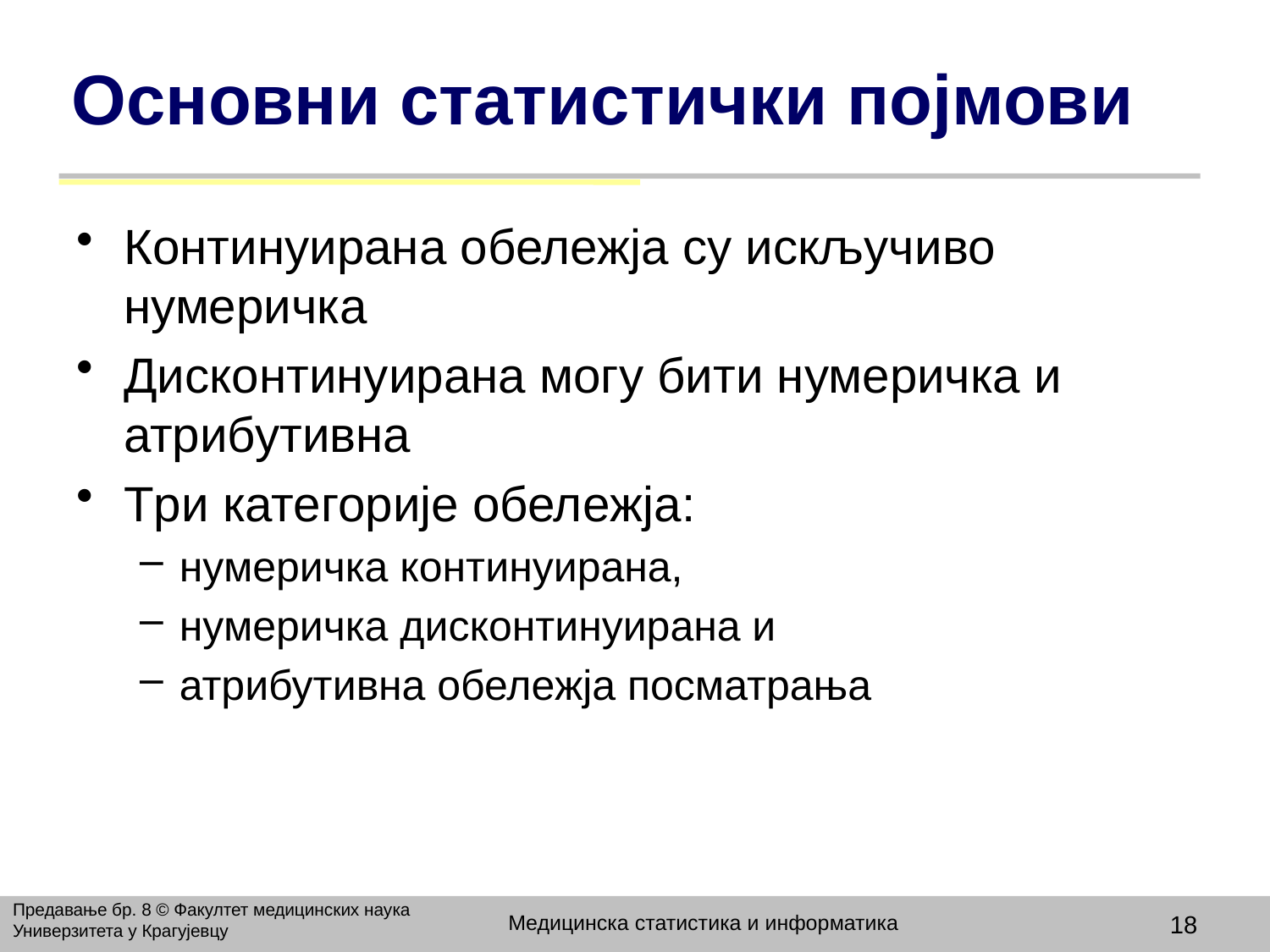

# Основни статистички појмови
Континуирана обележја су искључиво нумеричка
Дисконтинуирана могу бити нумеричка и атрибутивна
Три категорије обележја:
нумеричка континуирана,
нумеричка дисконтинуирана и
атрибутивна обележја посматрања

Предавање бр. 8 © Факултет медицинских наука Универзитета у Крагујевцу
Медицинска статистика и информатика
18